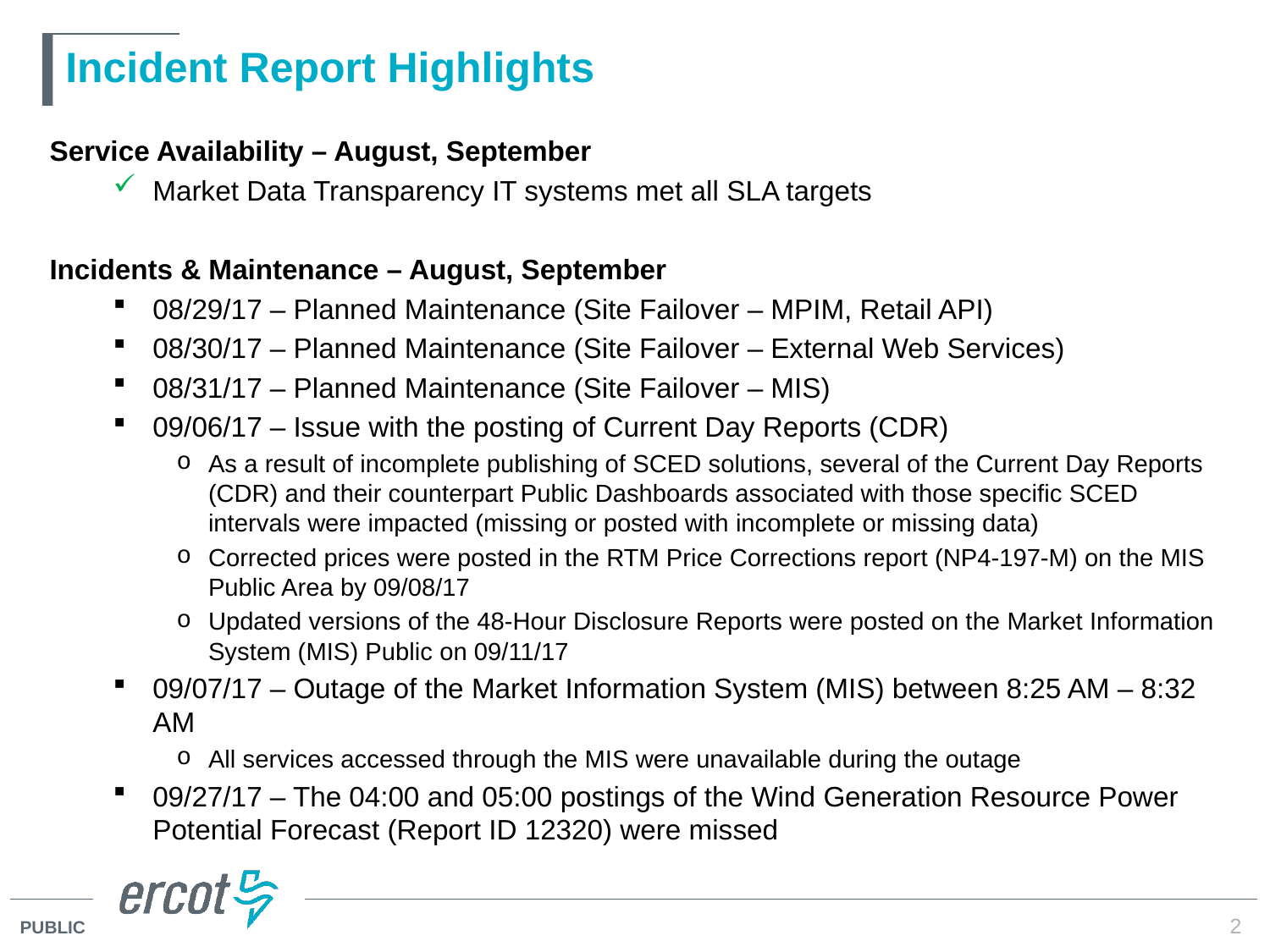

# Incident Report Highlights
Service Availability – August, September
Market Data Transparency IT systems met all SLA targets

Incidents & Maintenance – August, September
08/29/17 – Planned Maintenance (Site Failover – MPIM, Retail API)
08/30/17 – Planned Maintenance (Site Failover – External Web Services)
08/31/17 – Planned Maintenance (Site Failover – MIS)
09/06/17 – Issue with the posting of Current Day Reports (CDR)
As a result of incomplete publishing of SCED solutions, several of the Current Day Reports (CDR) and their counterpart Public Dashboards associated with those specific SCED intervals were impacted (missing or posted with incomplete or missing data)
Corrected prices were posted in the RTM Price Corrections report (NP4-197-M) on the MIS Public Area by 09/08/17
Updated versions of the 48-Hour Disclosure Reports were posted on the Market Information System (MIS) Public on 09/11/17
09/07/17 – Outage of the Market Information System (MIS) between 8:25 AM – 8:32 AM
All services accessed through the MIS were unavailable during the outage
09/27/17 – The 04:00 and 05:00 postings of the Wind Generation Resource Power Potential Forecast (Report ID 12320) were missed
2